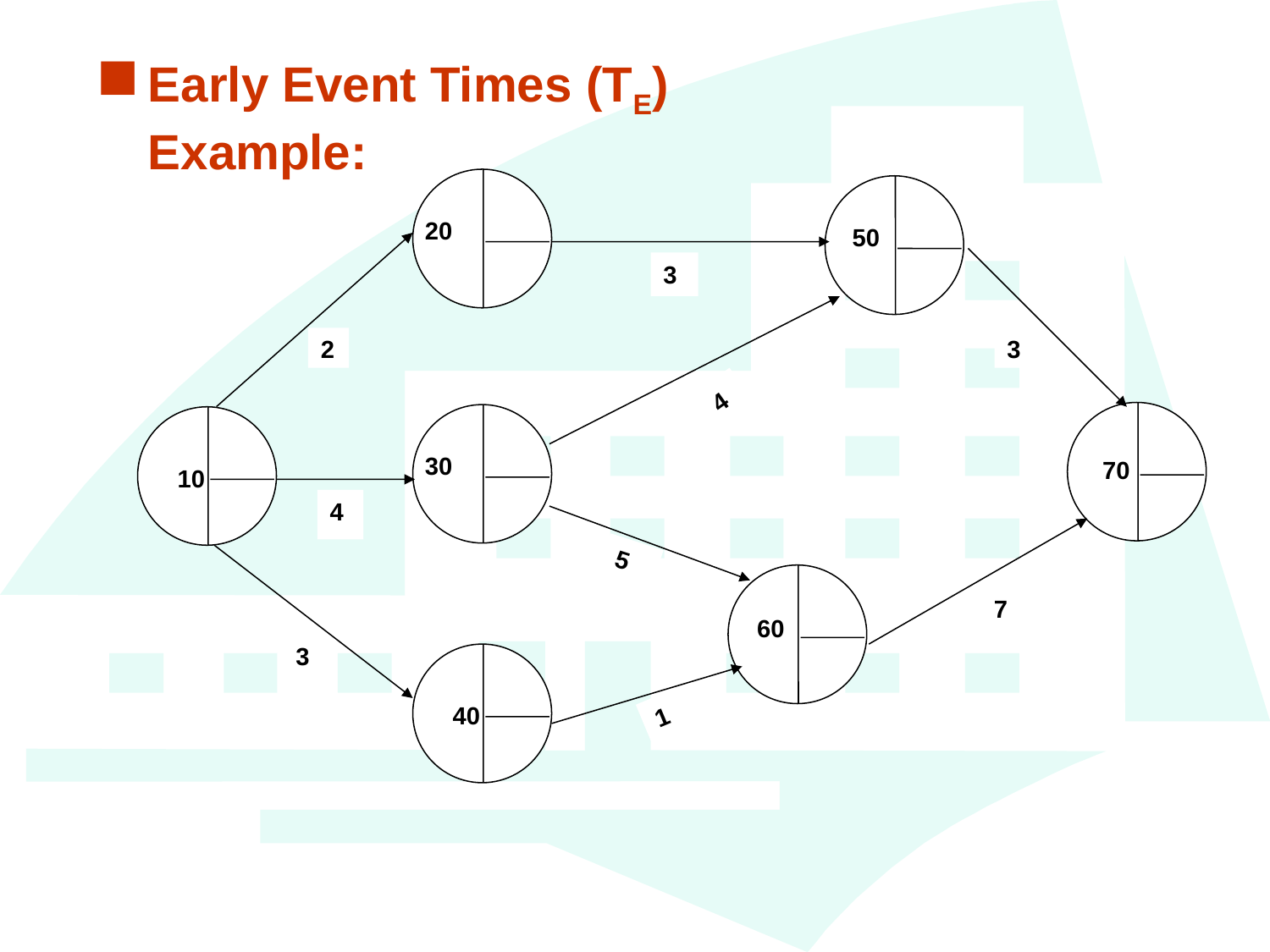

Early Event Times (TE) Example:

20

50

70

30

            10

60

            40

3
2
3
4
4
5
7
3
1